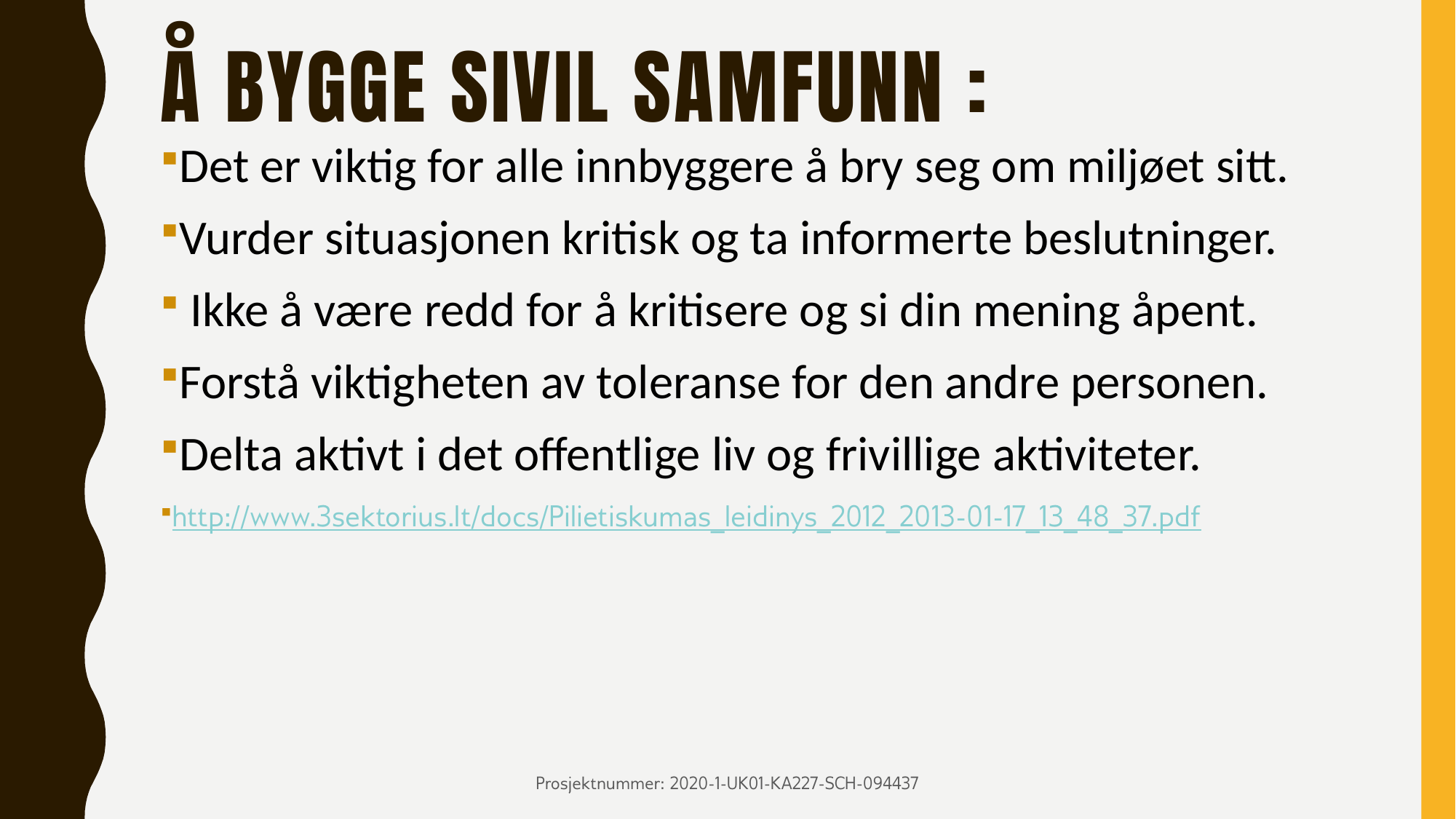

# Å bygge sivil samfunn :
Det er viktig for alle innbyggere å bry seg om miljøet sitt.
Vurder situasjonen kritisk og ta informerte beslutninger.
 Ikke å være redd for å kritisere og si din mening åpent.
Forstå viktigheten av toleranse for den andre personen.
Delta aktivt i det offentlige liv og frivillige aktiviteter.
http://www.3sektorius.lt/docs/Pilietiskumas_leidinys_2012_2013-01-17_13_48_37.pdf

Prosjektnummer: 2020-1-UK01-KA227-SCH-094437